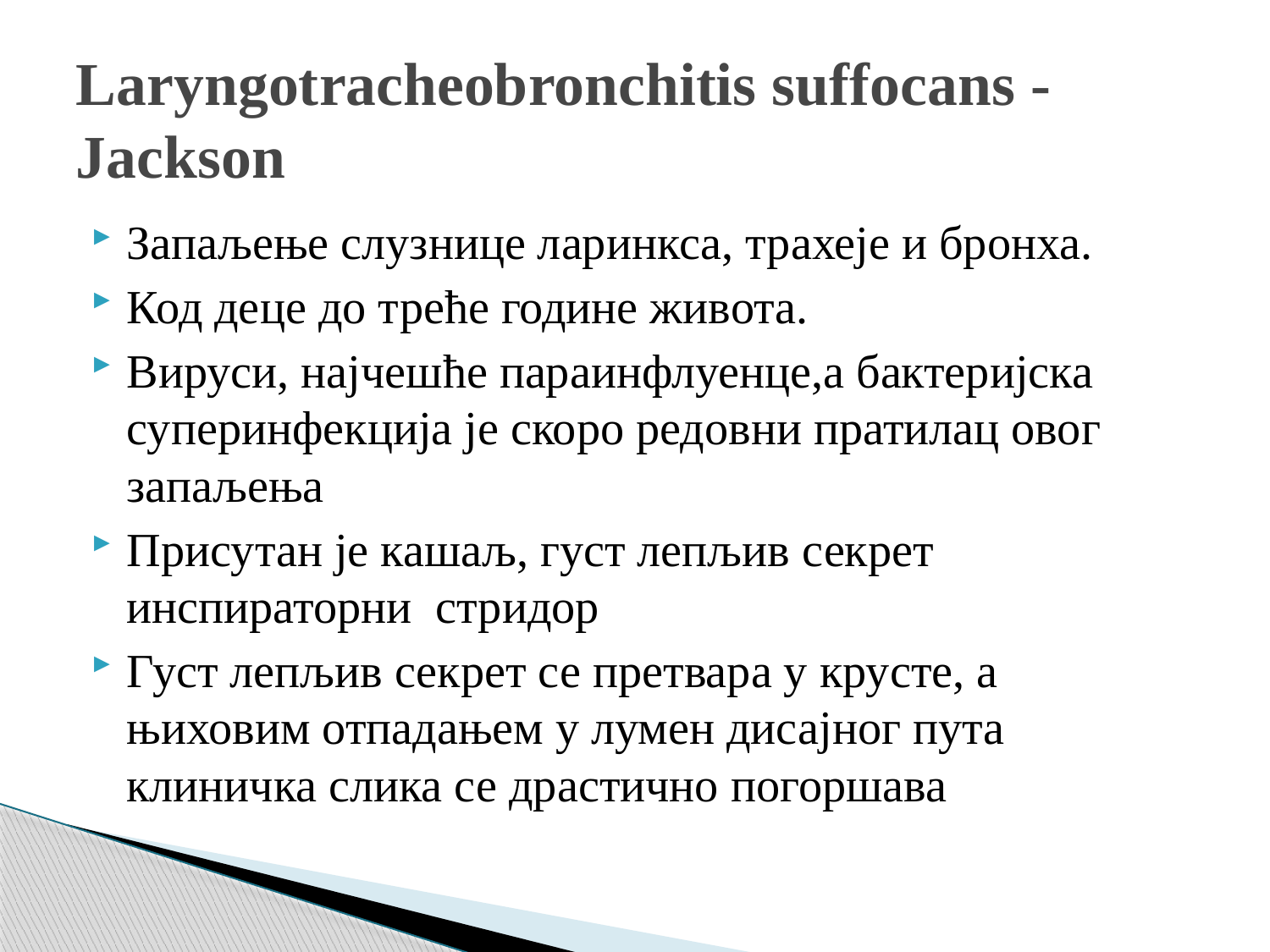

# Laryngotracheobronchitis suffocans -Jackson
Запаљење слузнице ларинкса, трахеје и бронха.
Код деце до треће године живота.
Вируси, најчешће параинфлуенце,а бактеријска суперинфекција је скоро редовни пратилац овог запаљења
Присутан је кашаљ, густ лепљив секрет инспираторни  стридор
Густ лепљив секрет се претвара у крусте, а њиховим отпадањем у лумен дисајног пута клиничка слика се драстично погоршава